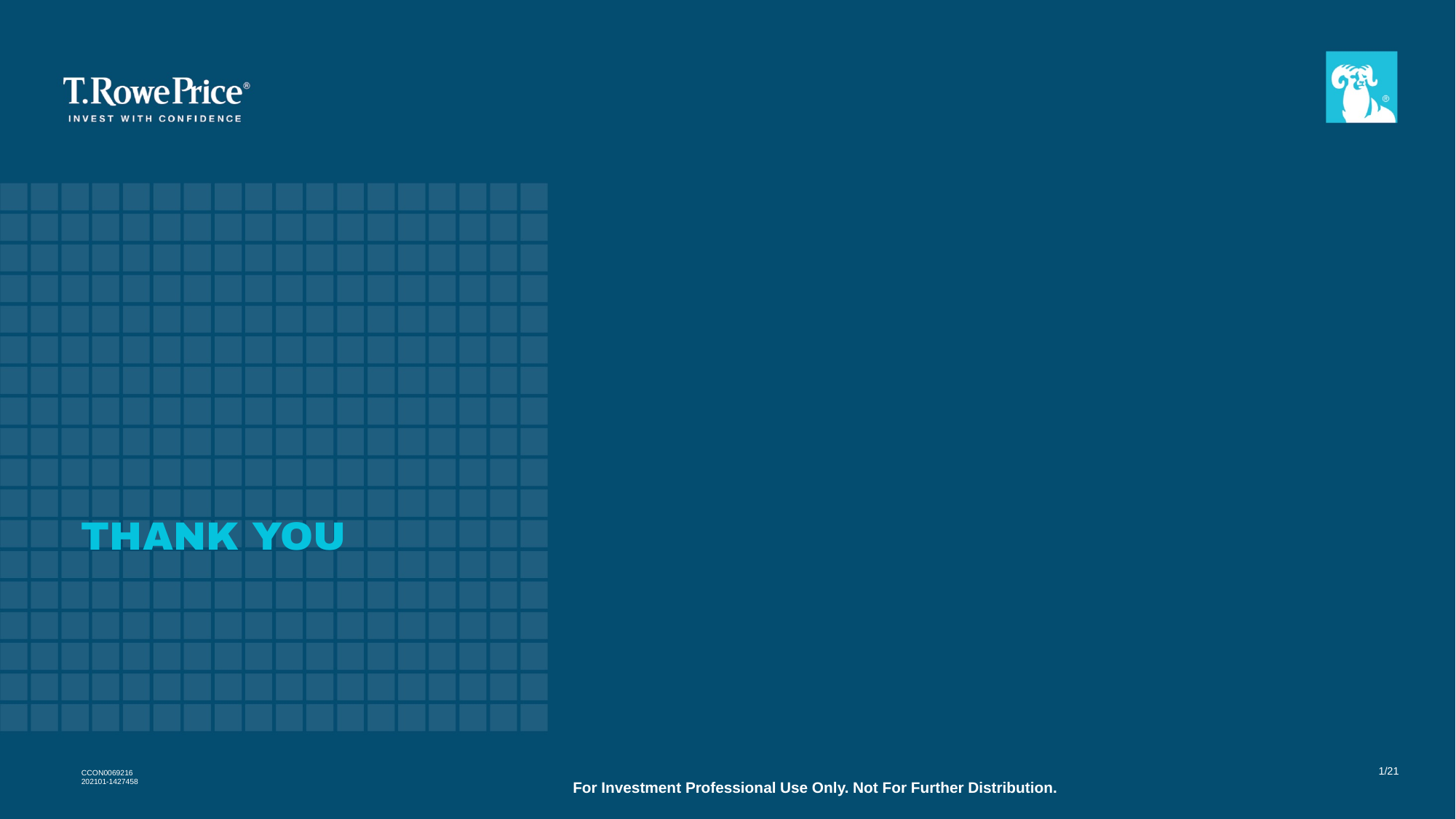

1/21
CCON0069216
202101-1427458
For Investment Professional Use Only. Not For Further Distribution.